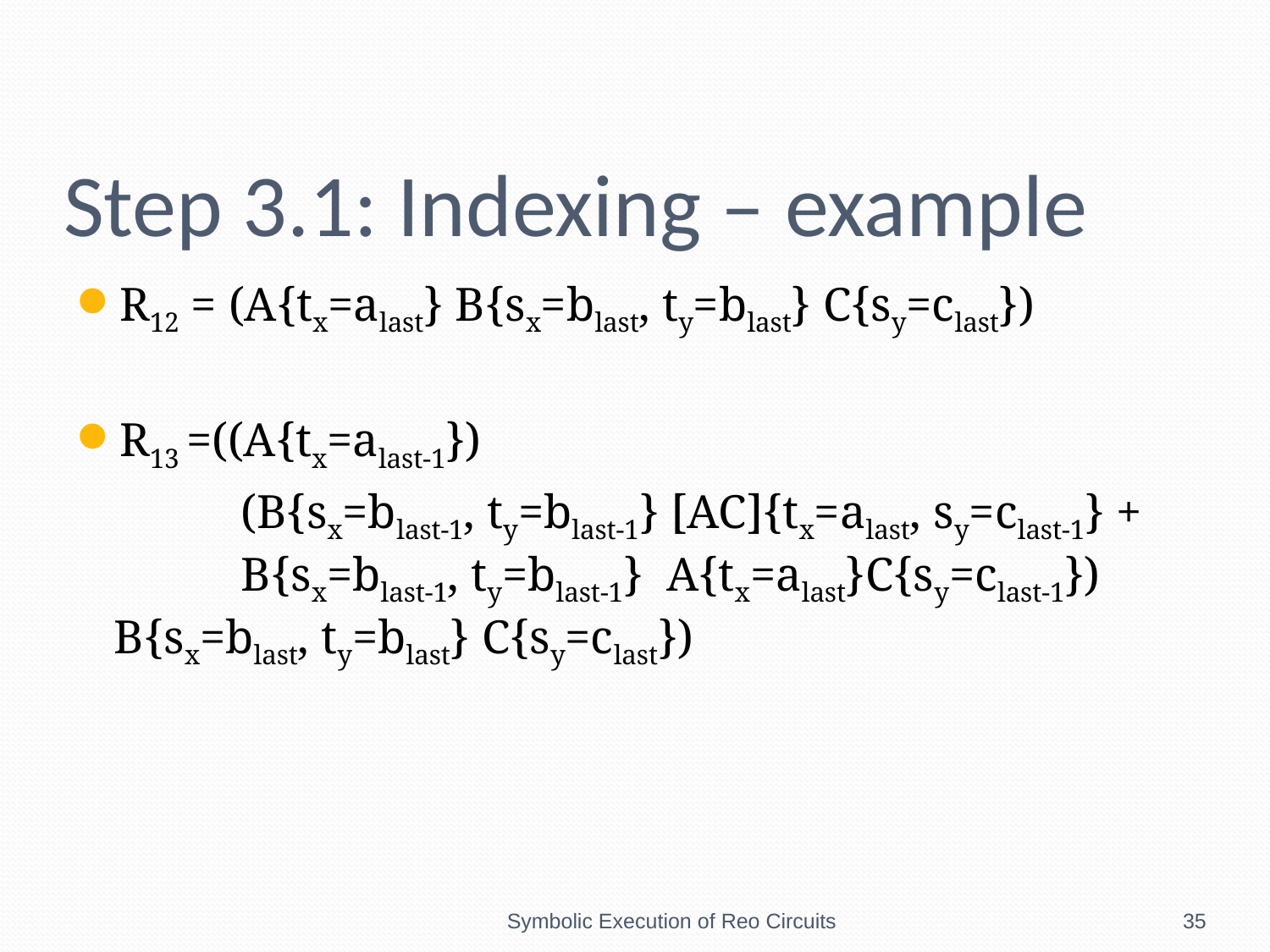

# Step 3.1: Indexing – example
R12 = (A{tx=alast} B{sx=blast, ty=blast} C{sy=clast})

R13 =((A{tx=alast-1})
		(B{sx=blast-1, ty=blast-1} [AC]{tx=alast, sy=clast-1} + 	B{sx=blast-1, ty=blast-1}  A{tx=alast}C{sy=clast-1}) 	B{sx=blast, ty=blast} C{sy=clast})
Symbolic Execution of Reo Circuits
35